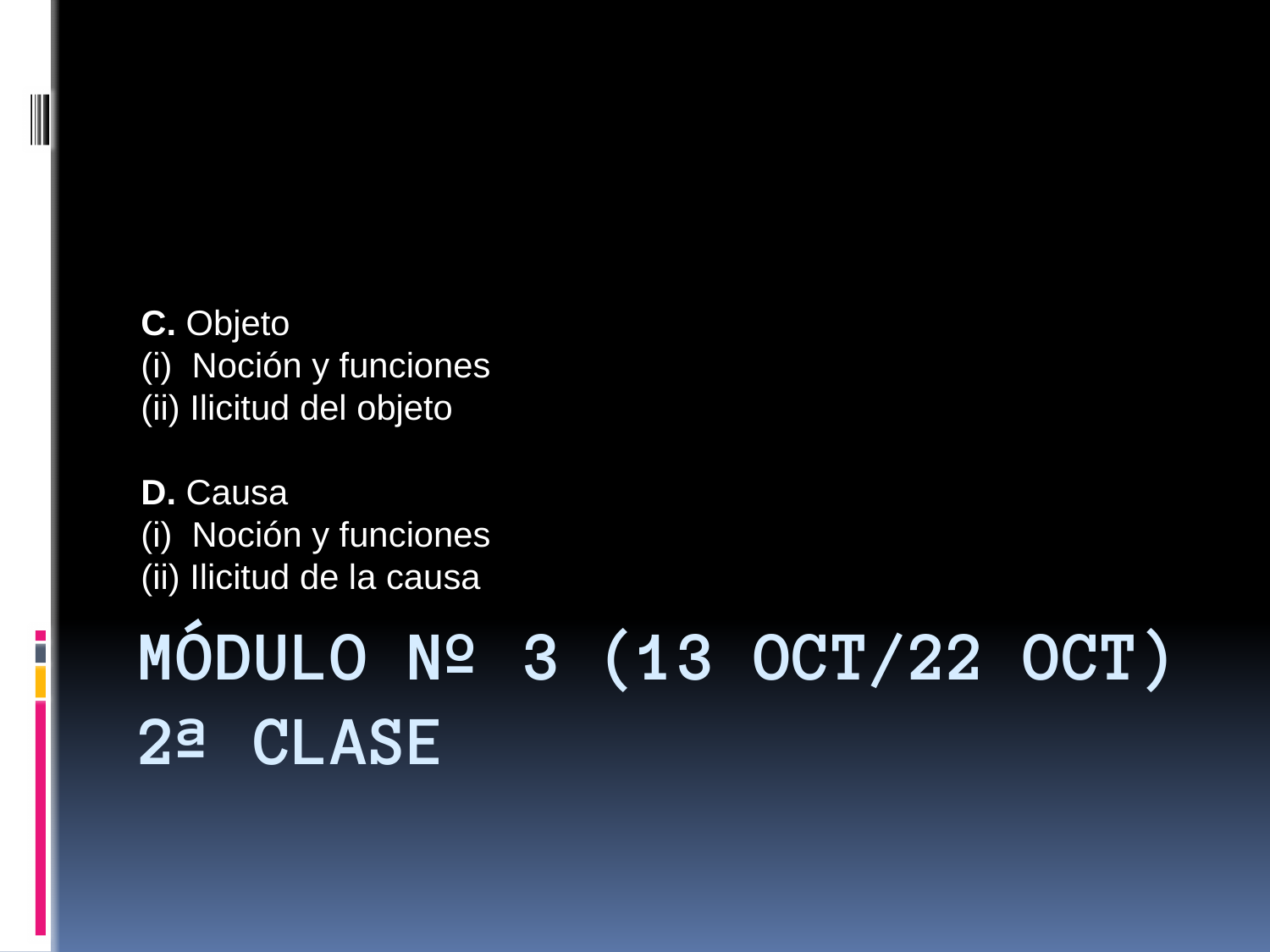

C. Objeto
(i)  Noción y funciones
(ii) Ilicitud del objeto

D. Causa
(i)  Noción y funciones
(ii) Ilicitud de la causa
# Módulo nº 3 (13 oct/22 oct) 2ª Clase